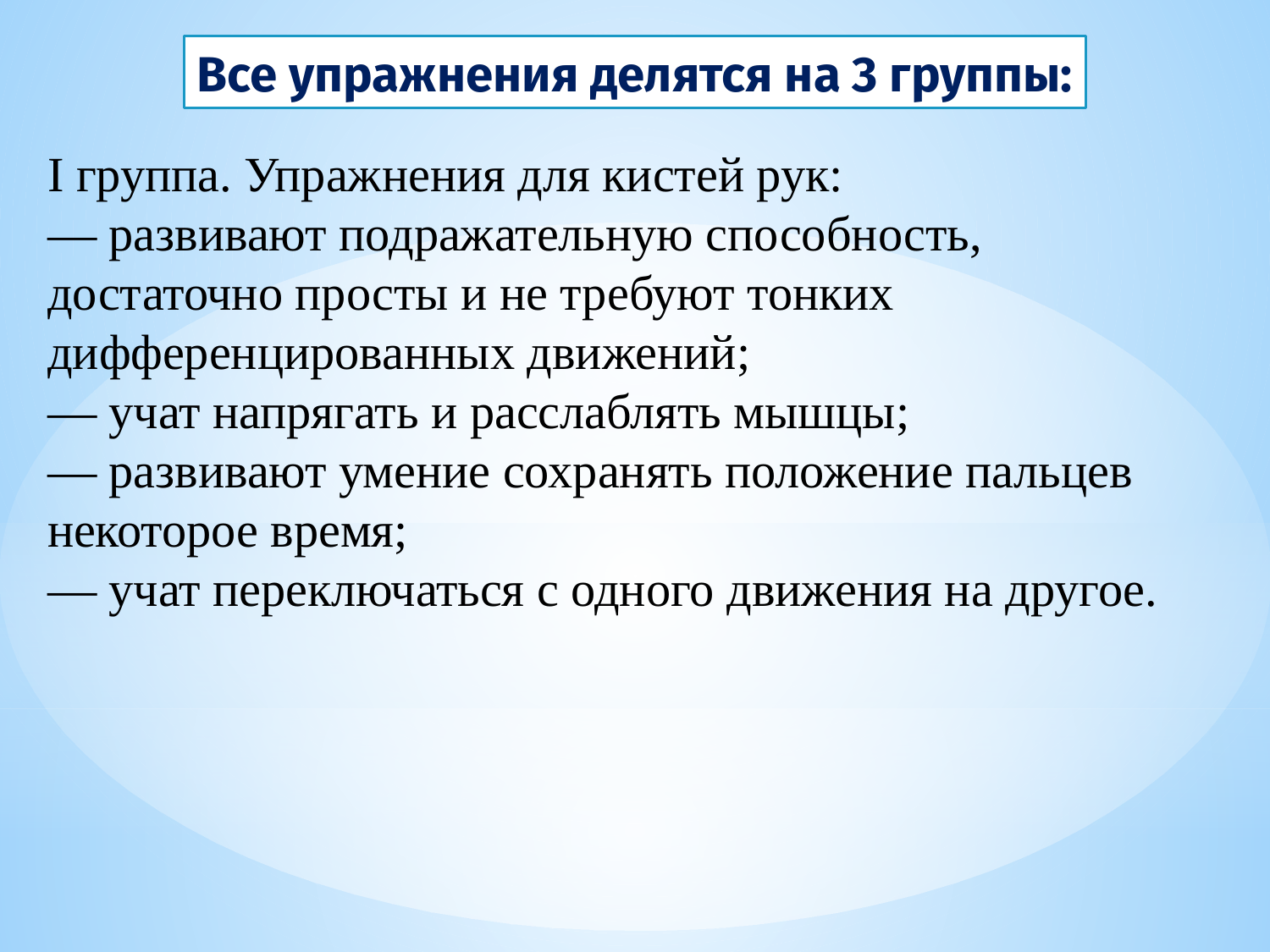

Все упражнения делятся на 3 группы:
I группа. Упражнения для кистей рук:
— развивают подражательную способность, достаточно просты и не требуют тонких дифференцированных движений;
— учат напрягать и расслаблять мышцы;
— развивают умение сохранять положение пальцев некоторое время;
— учат переключаться с одного движения на другое.